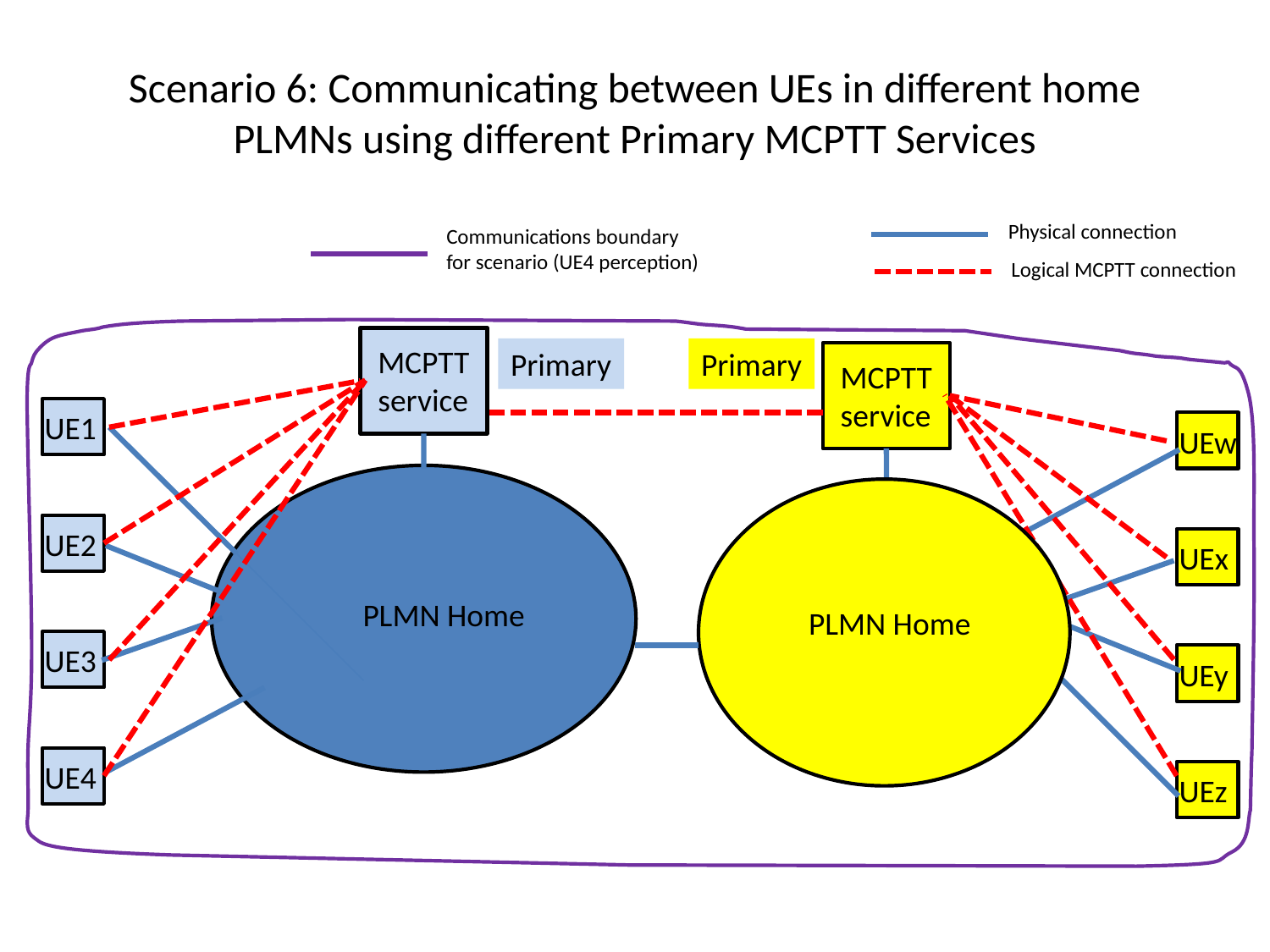

# Scenario 6: Communicating between UEs in different home PLMNs using different Primary MCPTT Services
Physical connection
Communications boundary for scenario (UE4 perception)
Logical MCPTT connection

MCPTT
service
Primary
Primary

MCPTT
service

UE1

UEw

UE2

UEx
PLMN Home
PLMN Home

UE3

UEy

UE4

UEz